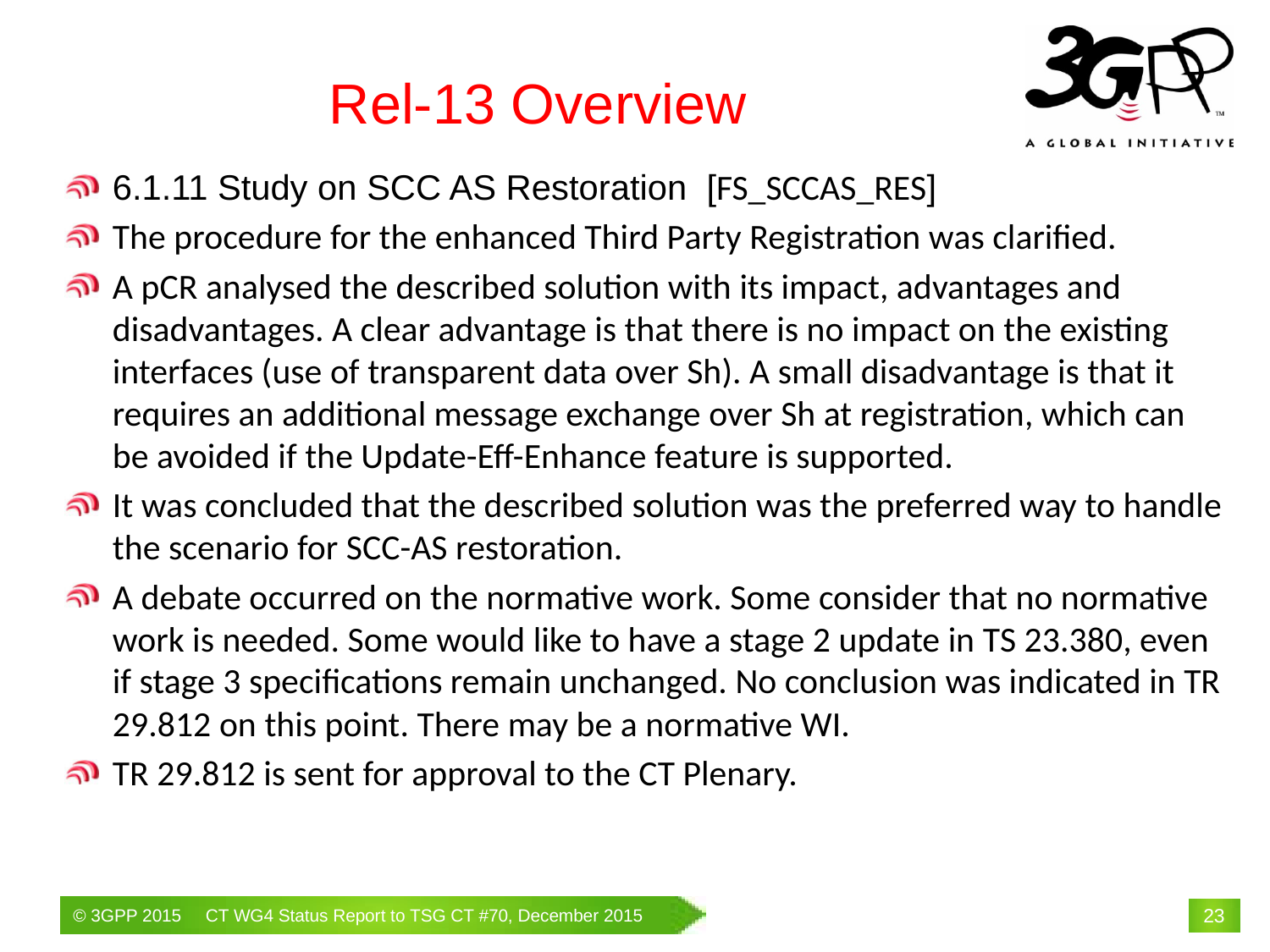

# Rel-13 Overview
6.1.11 Study on SCC AS Restoration  [FS_SCCAS_RES]
The procedure for the enhanced Third Party Registration was clarified.
A pCR analysed the described solution with its impact, advantages and disadvantages. A clear advantage is that there is no impact on the existing interfaces (use of transparent data over Sh). A small disadvantage is that it requires an additional message exchange over Sh at registration, which can be avoided if the Update-Eff-Enhance feature is supported.
It was concluded that the described solution was the preferred way to handle the scenario for SCC-AS restoration.
A debate occurred on the normative work. Some consider that no normative work is needed. Some would like to have a stage 2 update in TS 23.380, even if stage 3 specifications remain unchanged. No conclusion was indicated in TR 29.812 on this point. There may be a normative WI.
TR 29.812 is sent for approval to the CT Plenary.